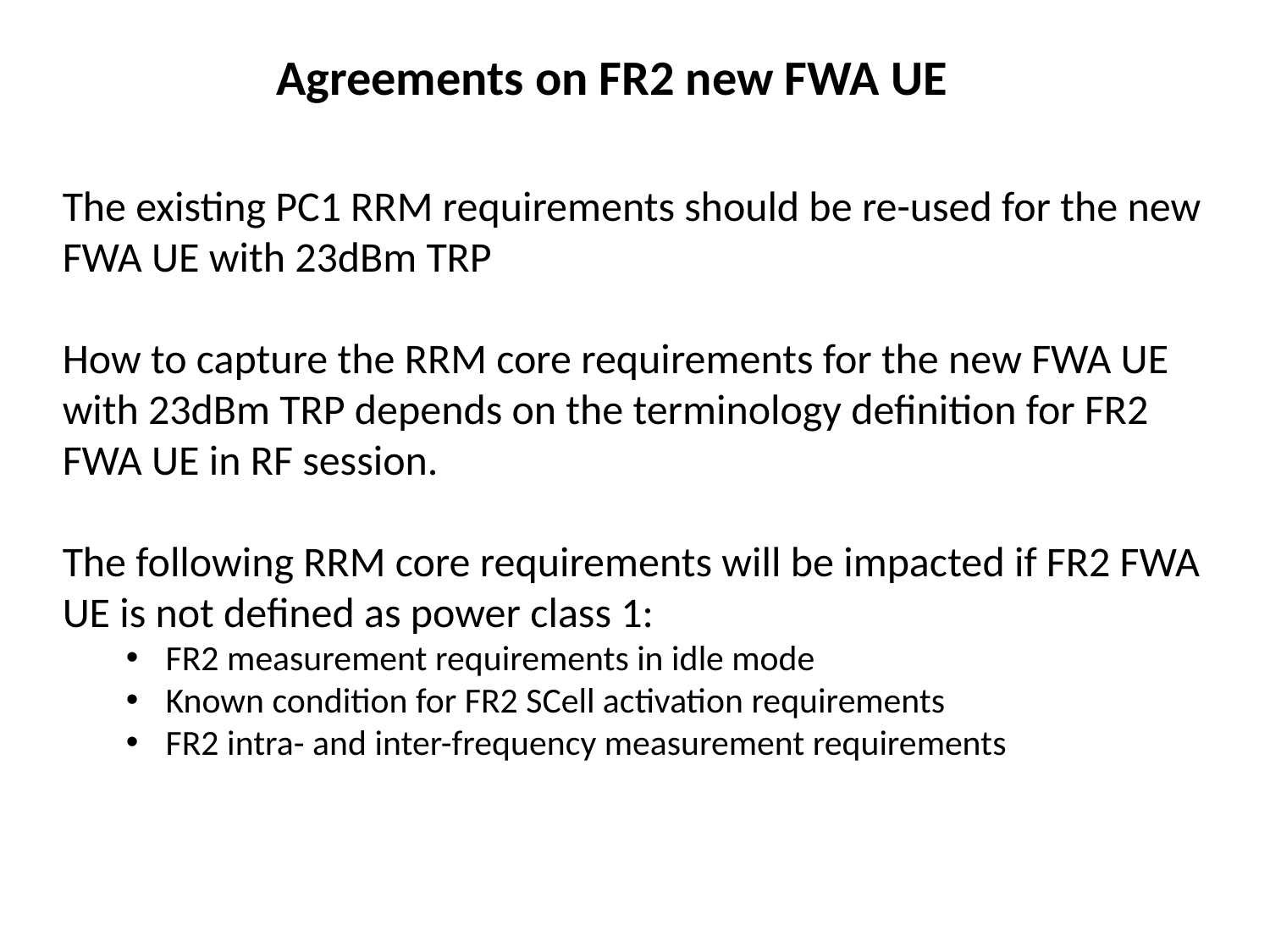

Agreements on FR2 new FWA UE
The existing PC1 RRM requirements should be re-used for the new FWA UE with 23dBm TRP

How to capture the RRM core requirements for the new FWA UE with 23dBm TRP depends on the terminology definition for FR2 FWA UE in RF session.

The following RRM core requirements will be impacted if FR2 FWA UE is not defined as power class 1:
FR2 measurement requirements in idle mode
Known condition for FR2 SCell activation requirements
FR2 intra- and inter-frequency measurement requirements